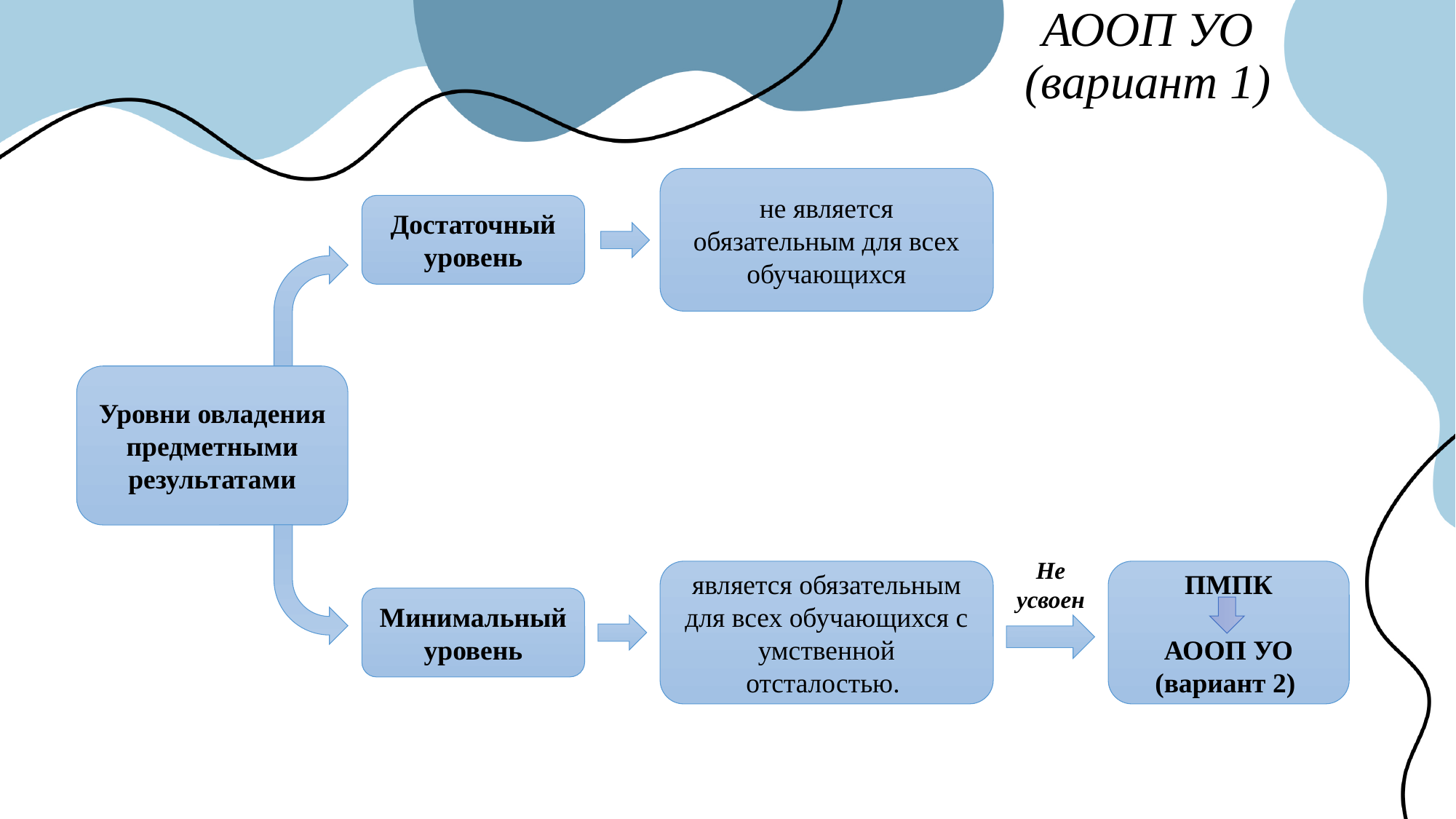

АООП УО (вариант 1)
не является
обязательным для всех обучающихся
Достаточный уровень

Уровни овладения предметными результатами

является обязательным для всех обучающихся с
умственной отсталостью.
ПМПК

АООП УО (вариант 2)
Минимальный уровень

Не усвоен